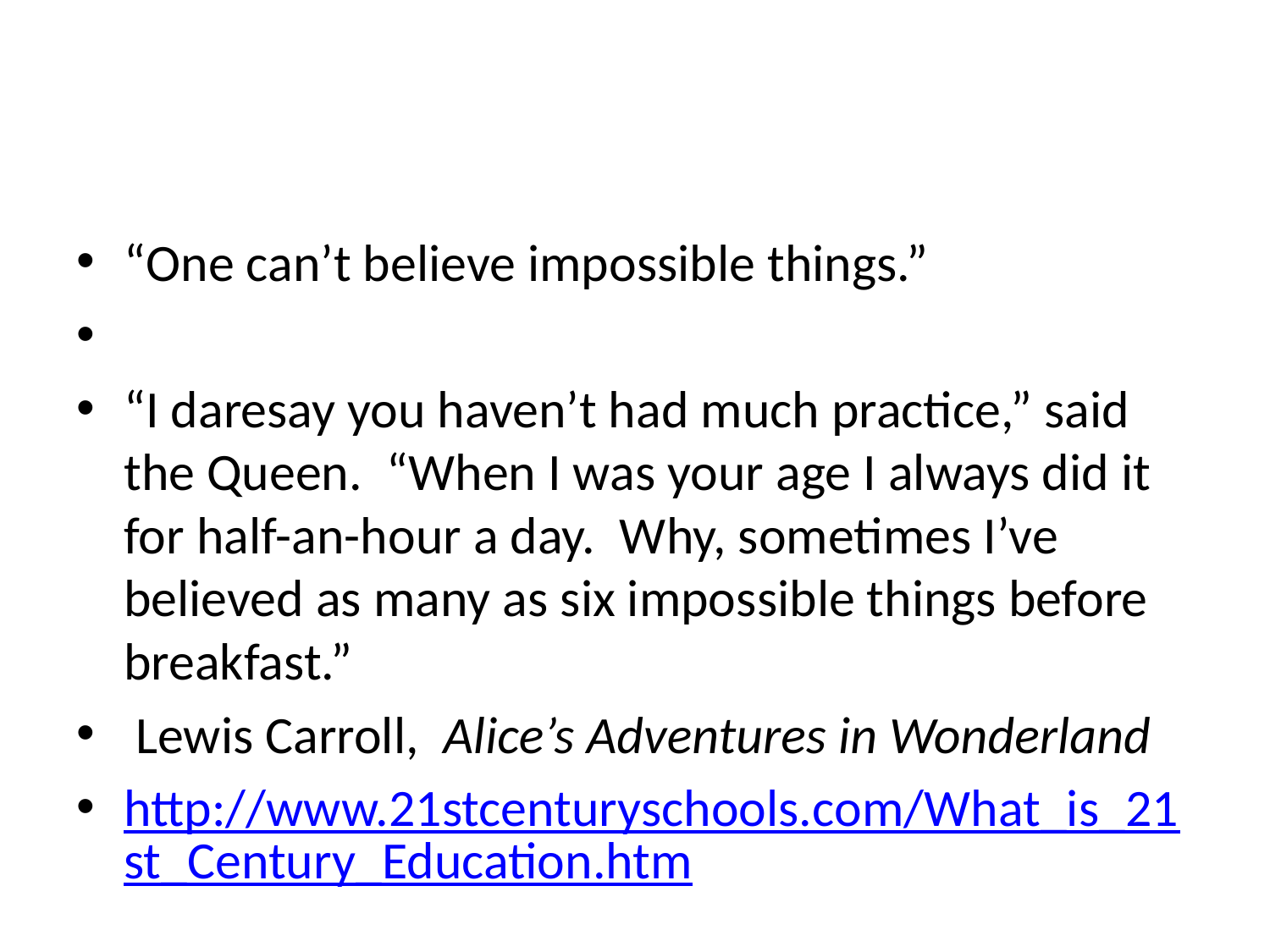

#
“One can’t believe impossible things.”

“I daresay you haven’t had much practice,” said the Queen.  “When I was your age I always did it for half-an-hour a day.  Why, sometimes I’ve believed as many as six impossible things before breakfast.”
 Lewis Carroll,  Alice’s Adventures in Wonderland
http://www.21stcenturyschools.com/What_is_21st_Century_Education.htm